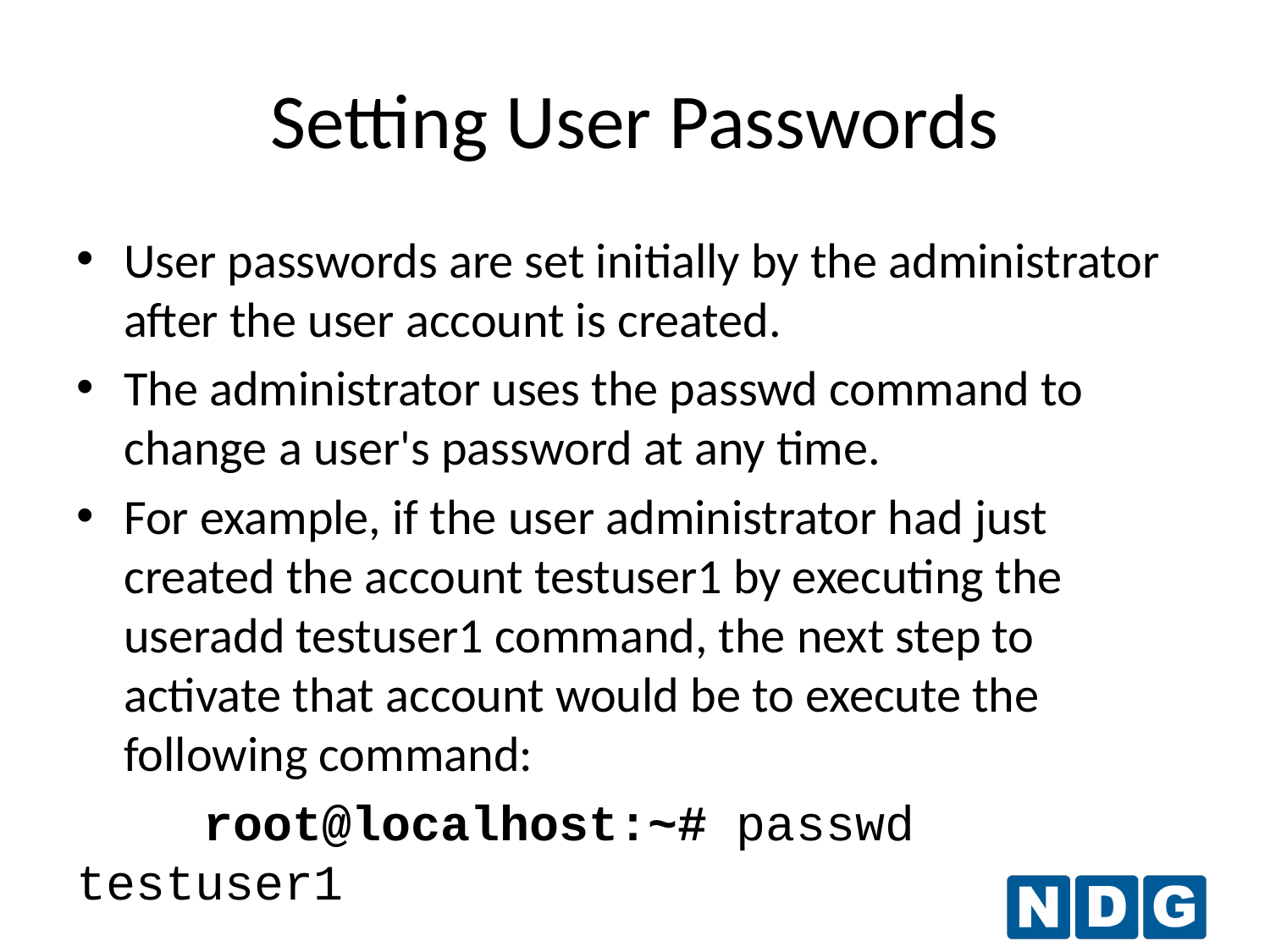

# Setting User Passwords
User passwords are set initially by the administrator after the user account is created.
The administrator uses the passwd command to change a user's password at any time.
For example, if the user administrator had just created the account testuser1 by executing the useradd testuser1 command, the next step to activate that account would be to execute the following command:
	root@localhost:~# passwd testuser1